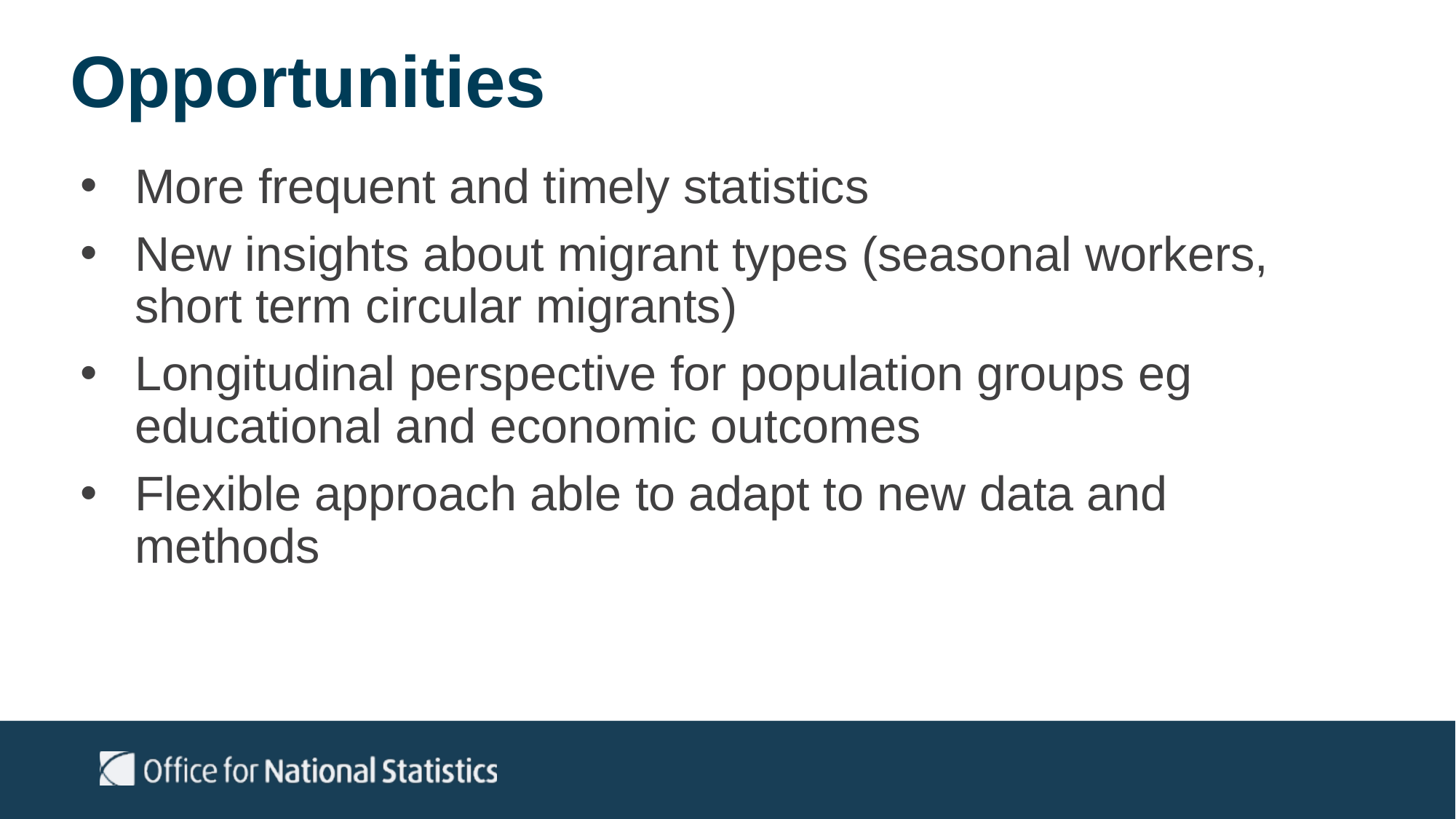

# Opportunities
More frequent and timely statistics
New insights about migrant types (seasonal workers, short term circular migrants)
Longitudinal perspective for population groups eg educational and economic outcomes
Flexible approach able to adapt to new data and methods